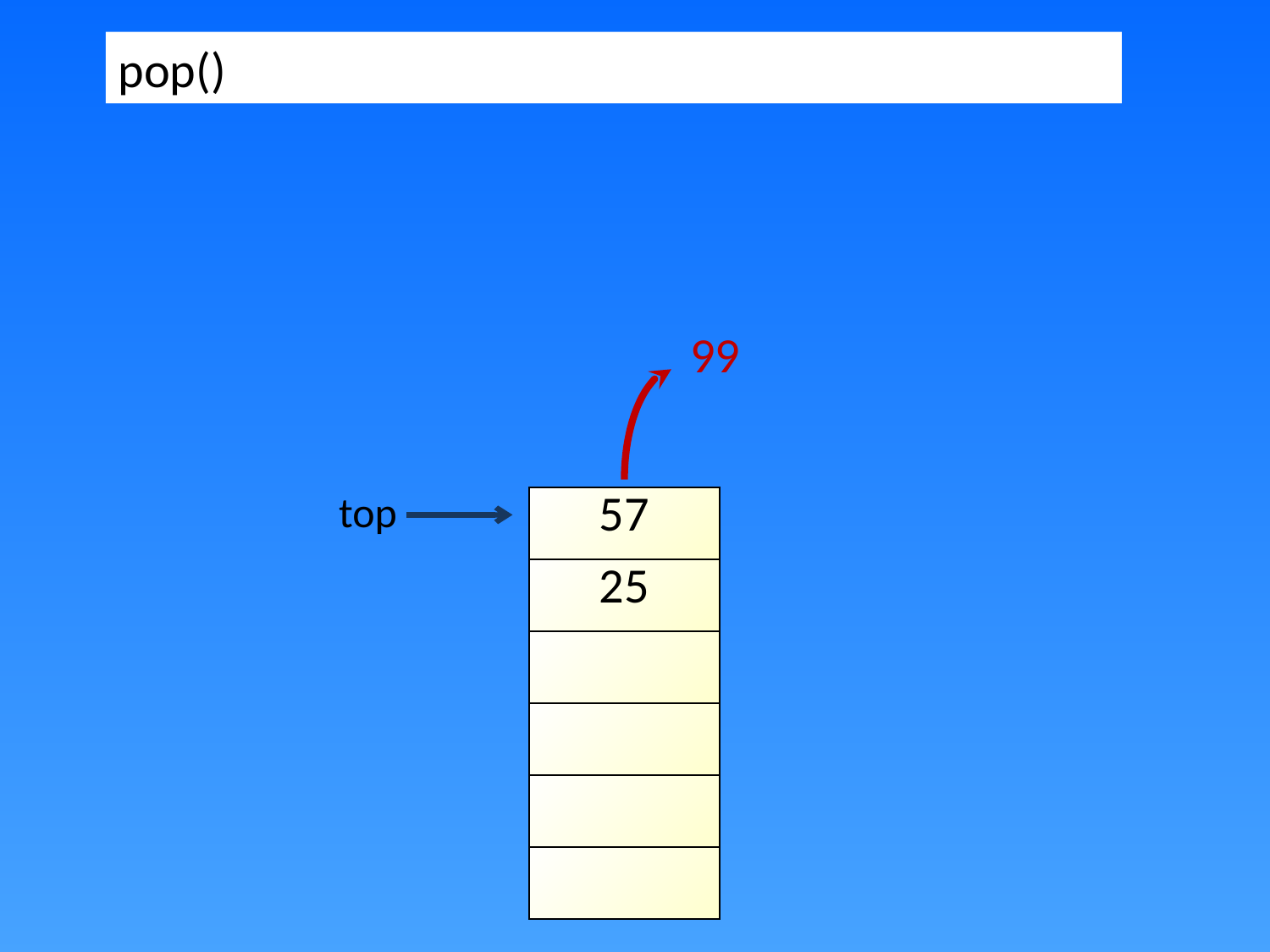

pop()
99

top
| 57 |
| --- |
| 25 |
|  |
|  |
|  |
|  |